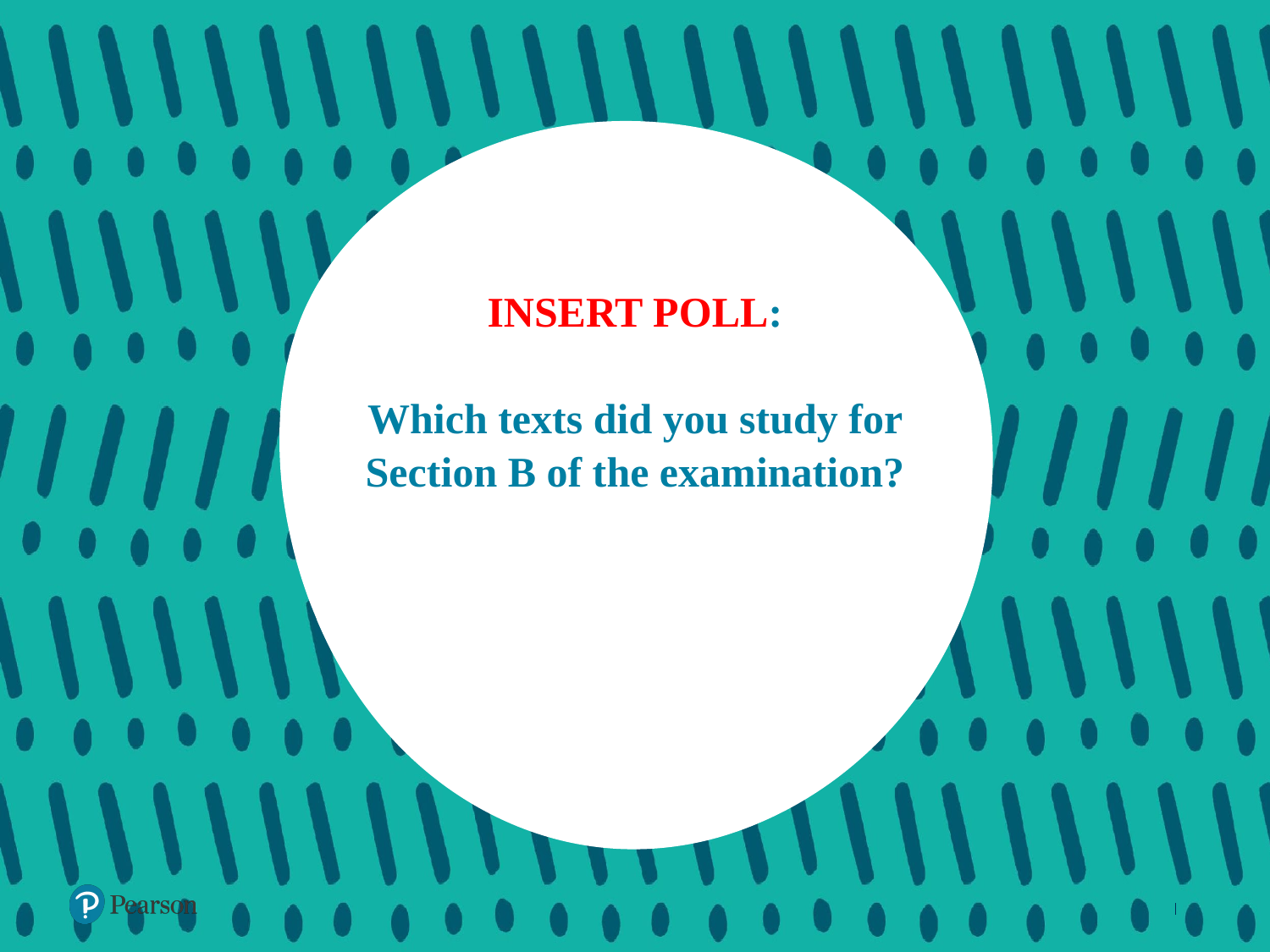

# INSERT POLL: Which texts did you study for Section B of the examination?